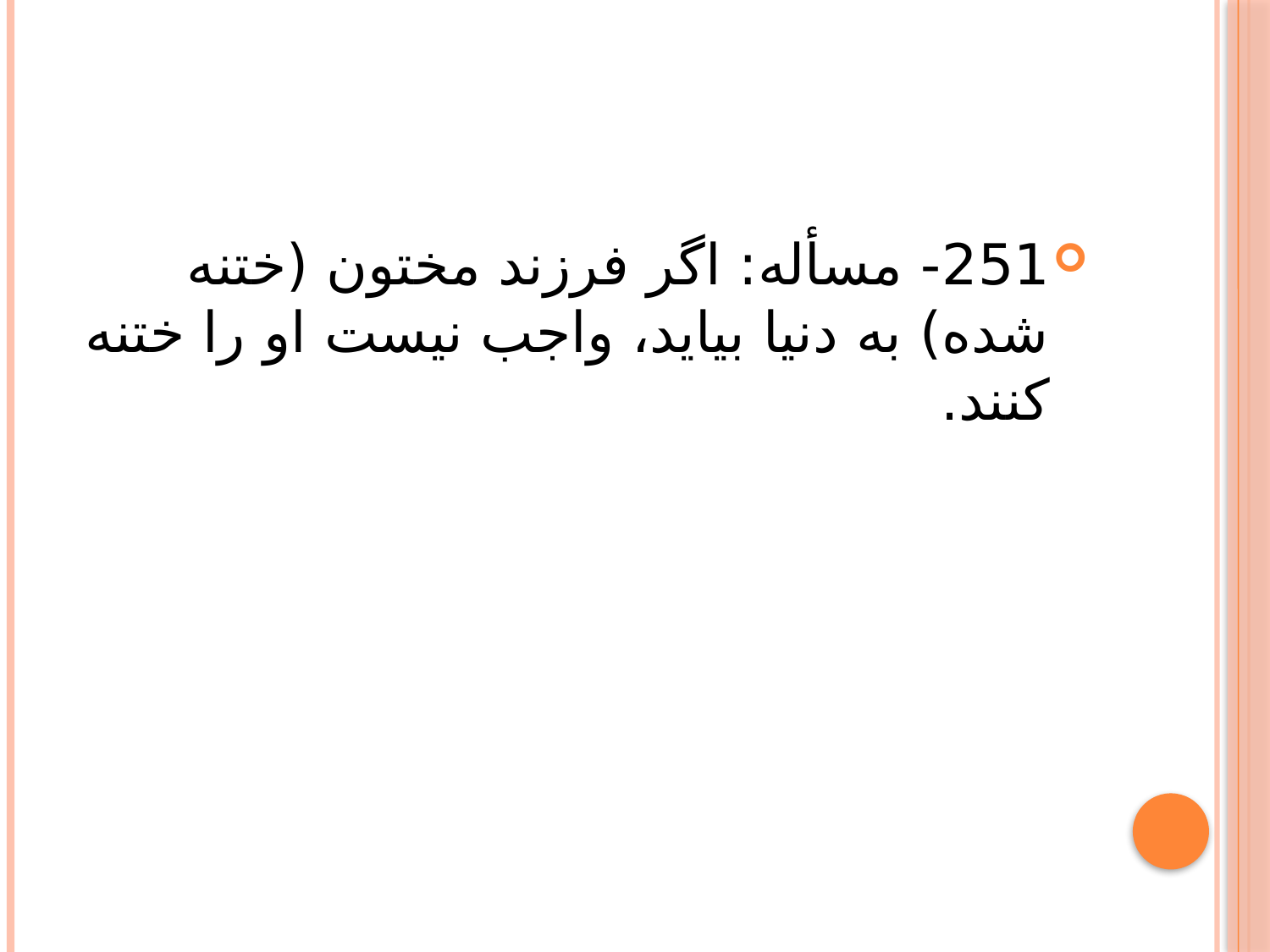

#
251- مسأله: اگر فرزند مختون (ختنه شده) به دنيا بيايد، واجب نيست او را ختنه كنند.